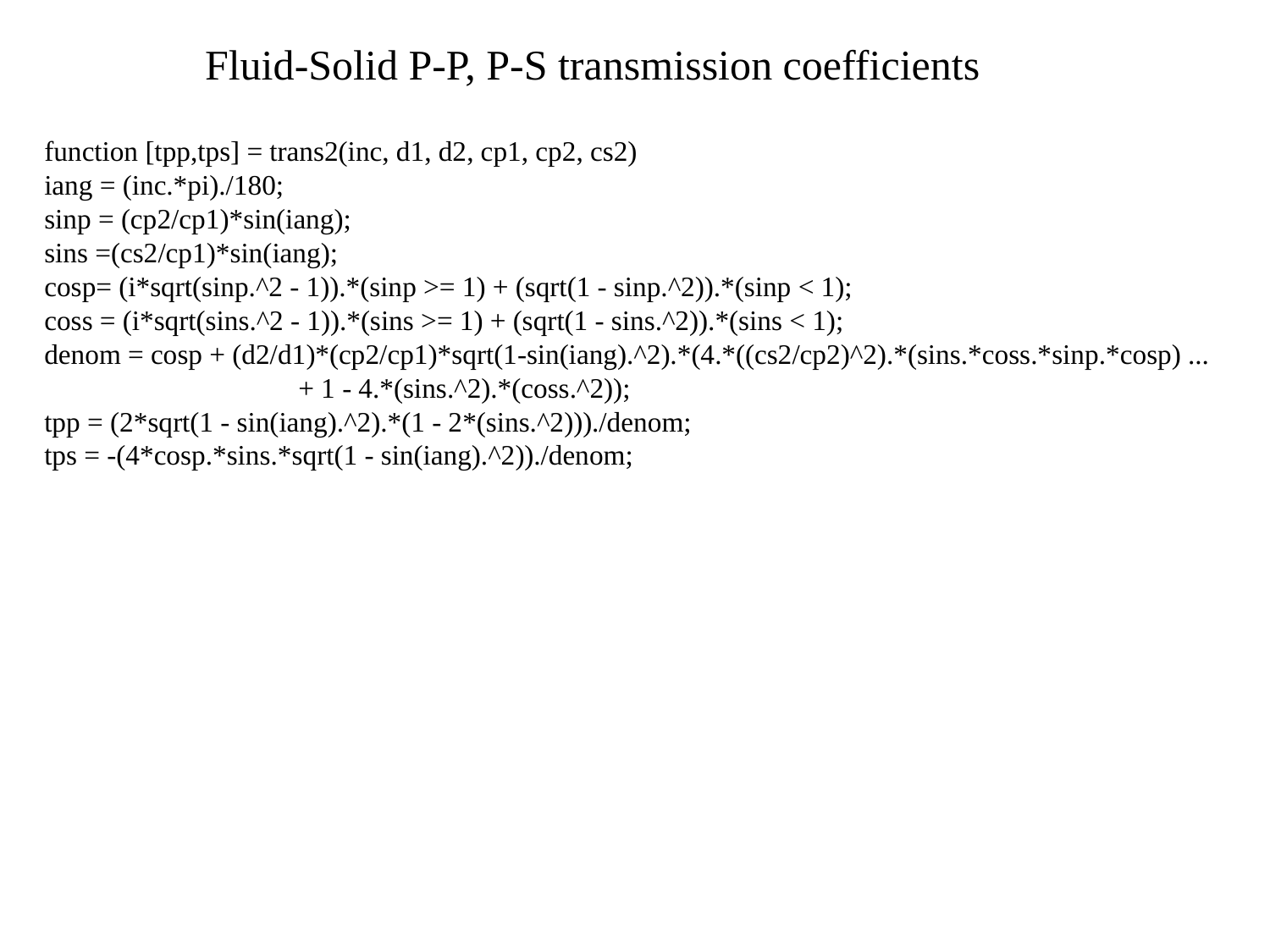

Fluid-Solid P-P, P-S transmission coefficients
function [tpp,tps] = trans2(inc, d1, d2, cp1, cp2, cs2)
iang = (inc.*pi)./180;
sinp = (cp2/cp1)*sin(iang);
sins =(cs2/cp1)*sin(iang);
cosp= (i*sqrt(sinp.^2 - 1)).*(sinp >= 1) + (sqrt(1 - sinp.^2)).*(sinp < 1);
coss = (i*sqrt(sins.^2 - 1)).*(sins >= 1) + (sqrt(1 - sins.^2)).*(sins < 1);
denom = cosp + (d2/d1)*(cp2/cp1)*sqrt(1-sin(iang).^2).*(4.*((cs2/cp2)^2).*(sins.*coss.*sinp.*cosp) ...
		+ 1 - 4.*(sins.^2).*(coss.^2));
tpp = (2*sqrt(1 - sin(iang).^2).*(1 - 2*(sins.^2)))./denom;
tps = -(4*cosp.*sins.*sqrt(1 - sin(iang).^2))./denom;